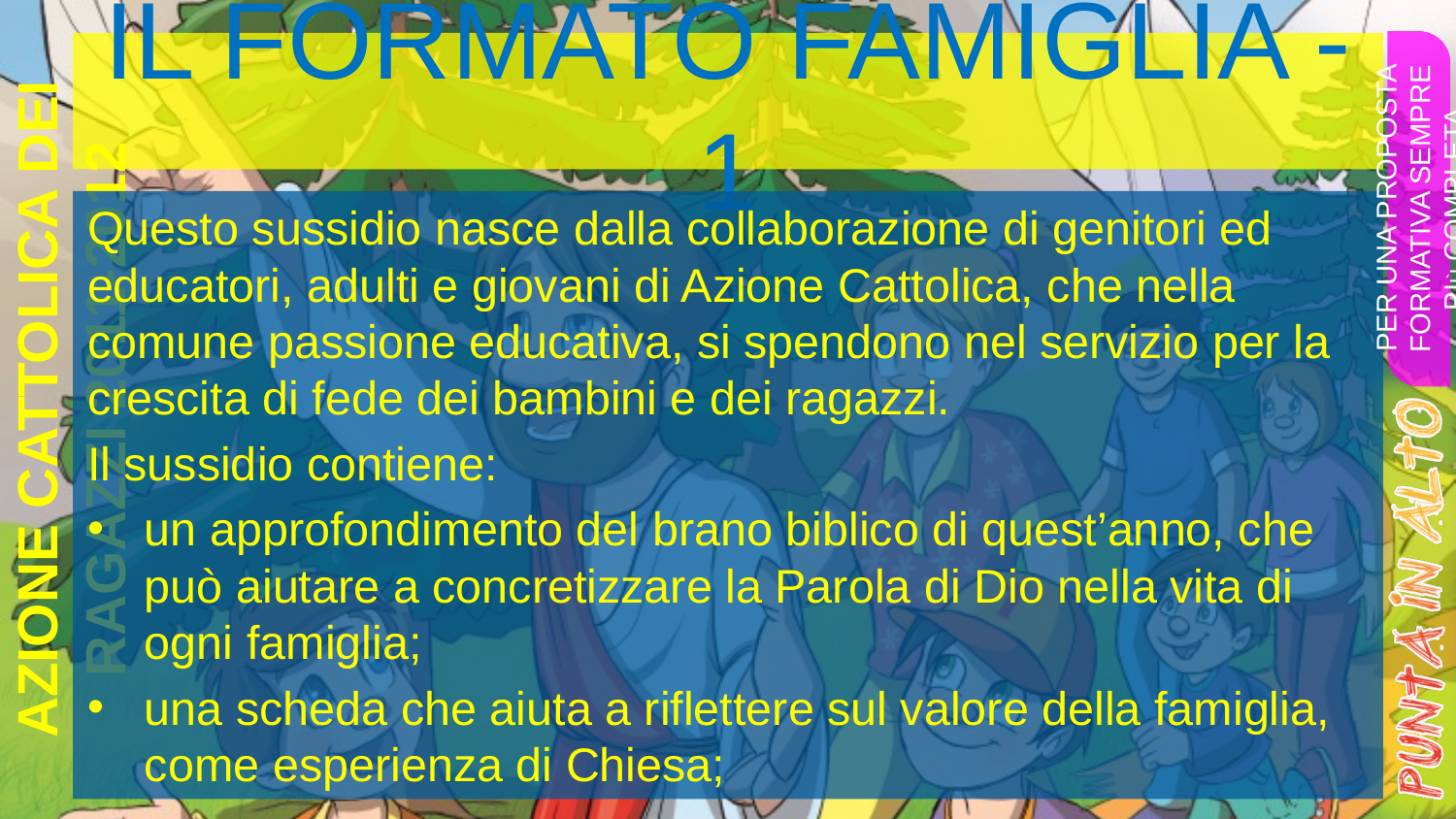

# IL FORMATO FAMIGLIA - 1
PER UNA PROPOSTA FORMATIVA SEMPRE PIÙ COMPLETA
Questo sussidio nasce dalla collaborazione di genitori ed educatori, adulti e giovani di Azione Cattolica, che nella comune passione educativa, si spendono nel servizio per la crescita di fede dei bambini e dei ragazzi.
Il sussidio contiene:
un approfondimento del brano biblico di quest’anno, che può aiutare a concretizzare la Parola di Dio nella vita di ogni famiglia;
una scheda che aiuta a riflettere sul valore della famiglia, come esperienza di Chiesa;